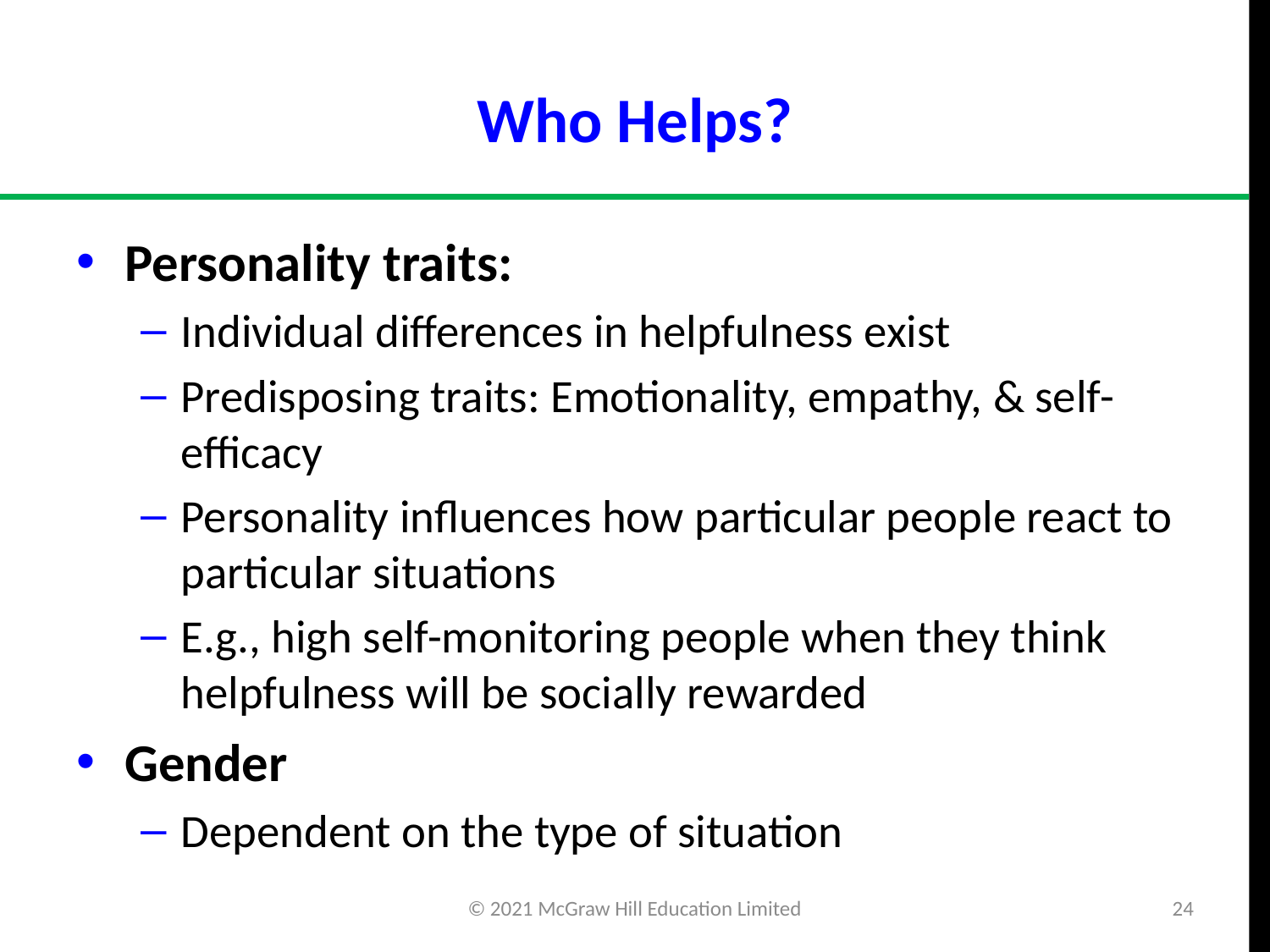

# Who Helps?
Personality traits:
Individual differences in helpfulness exist
Predisposing traits: Emotionality, empathy, & self-efficacy
Personality influences how particular people react to particular situations
E.g., high self-monitoring people when they think helpfulness will be socially rewarded
Gender
Dependent on the type of situation

© 2021 McGraw Hill Education Limited
24